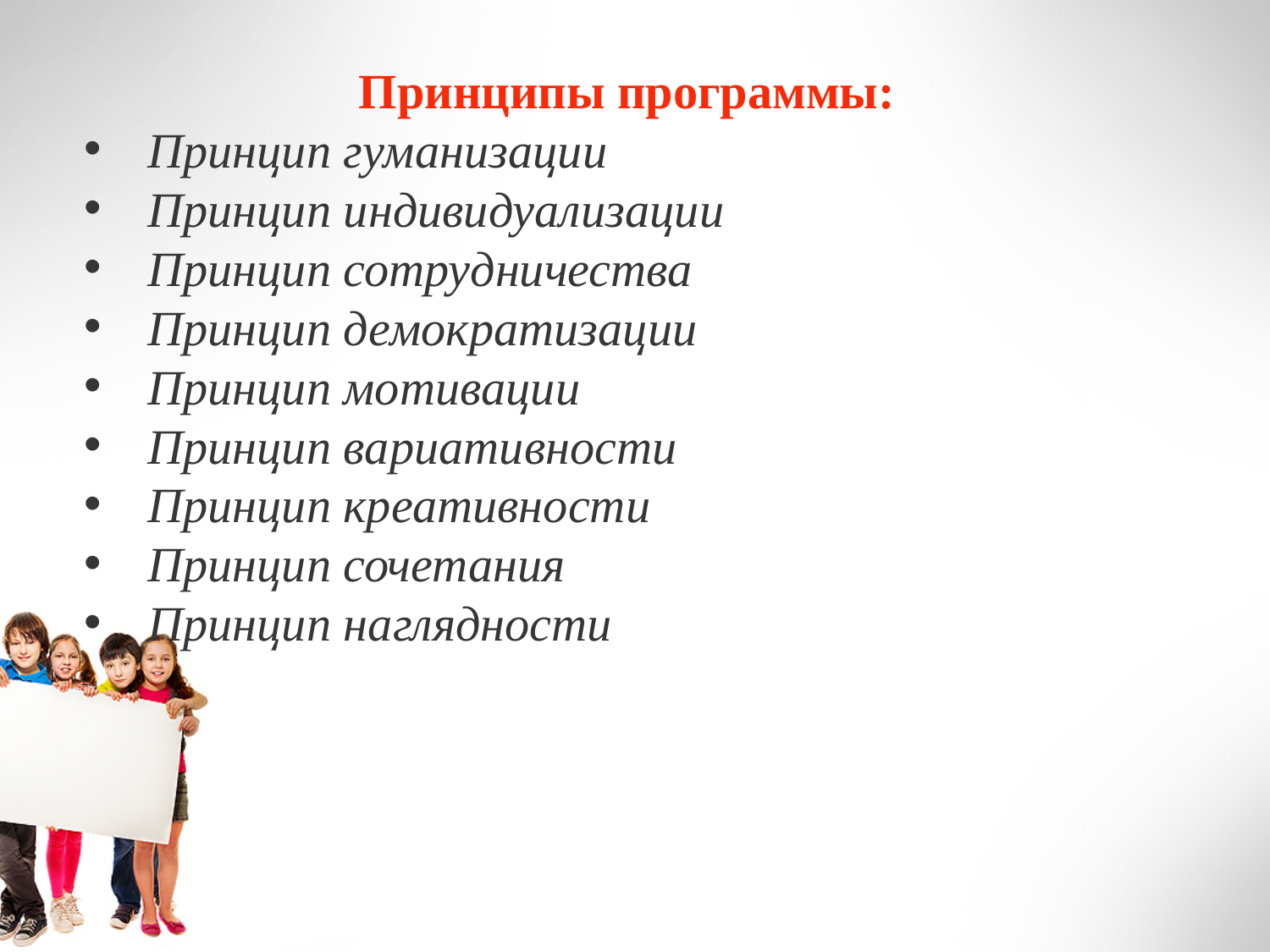

Принципы программы:
Принцип гуманизации
Принцип индивидуализации
Принцип сотрудничества
Принцип демократизации
Принцип мотивации
Принцип вариативности
Принцип креативности
Принцип сочетания
Принцип наглядности